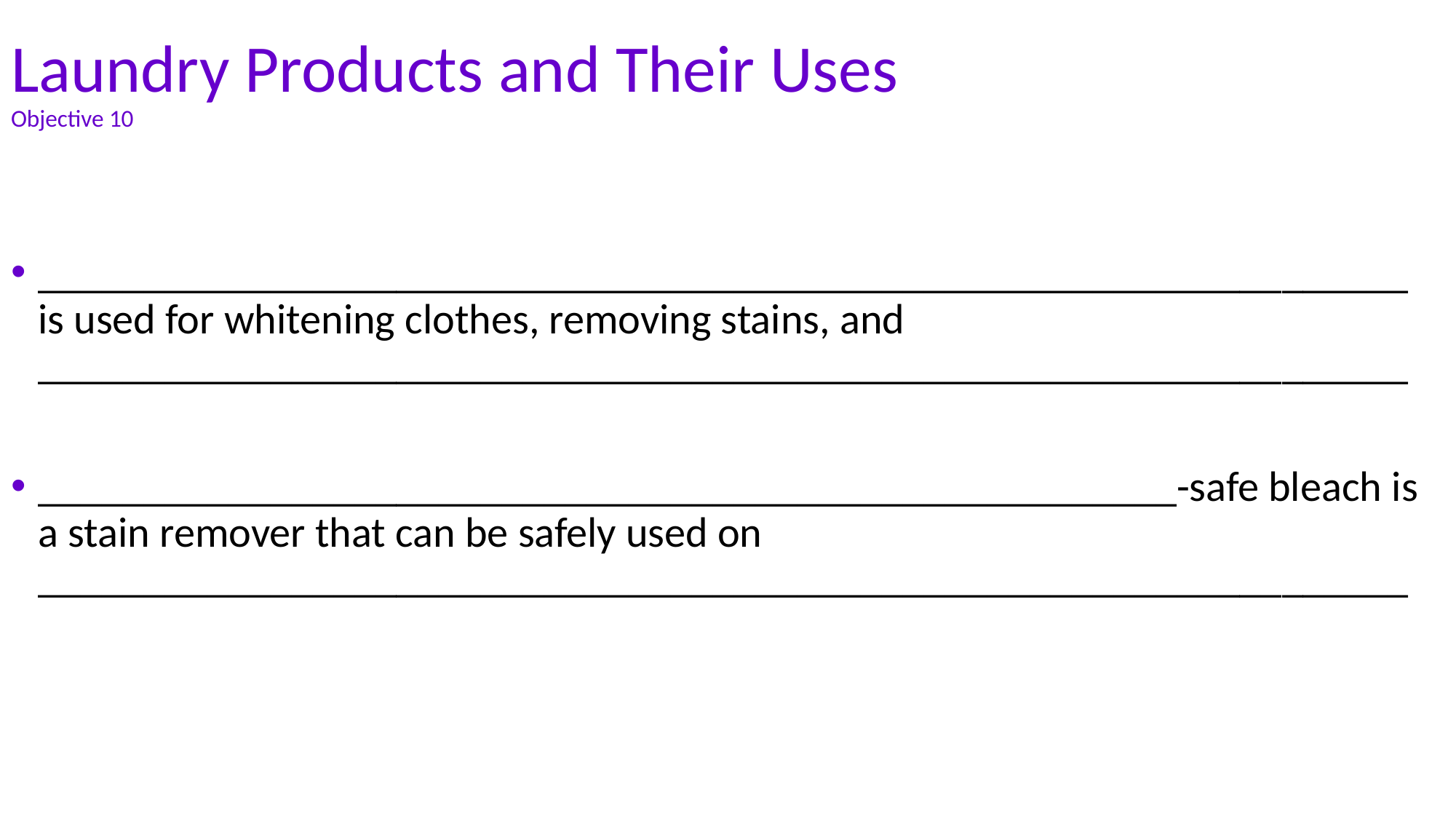

# Laundry Products and Their Uses Objective 10
_________________________________________________________________ is used for whitening clothes, removing stains, and _________________________________________________________________

______________________________________________________-safe bleach is a stain remover that can be safely used on _________________________________________________________________